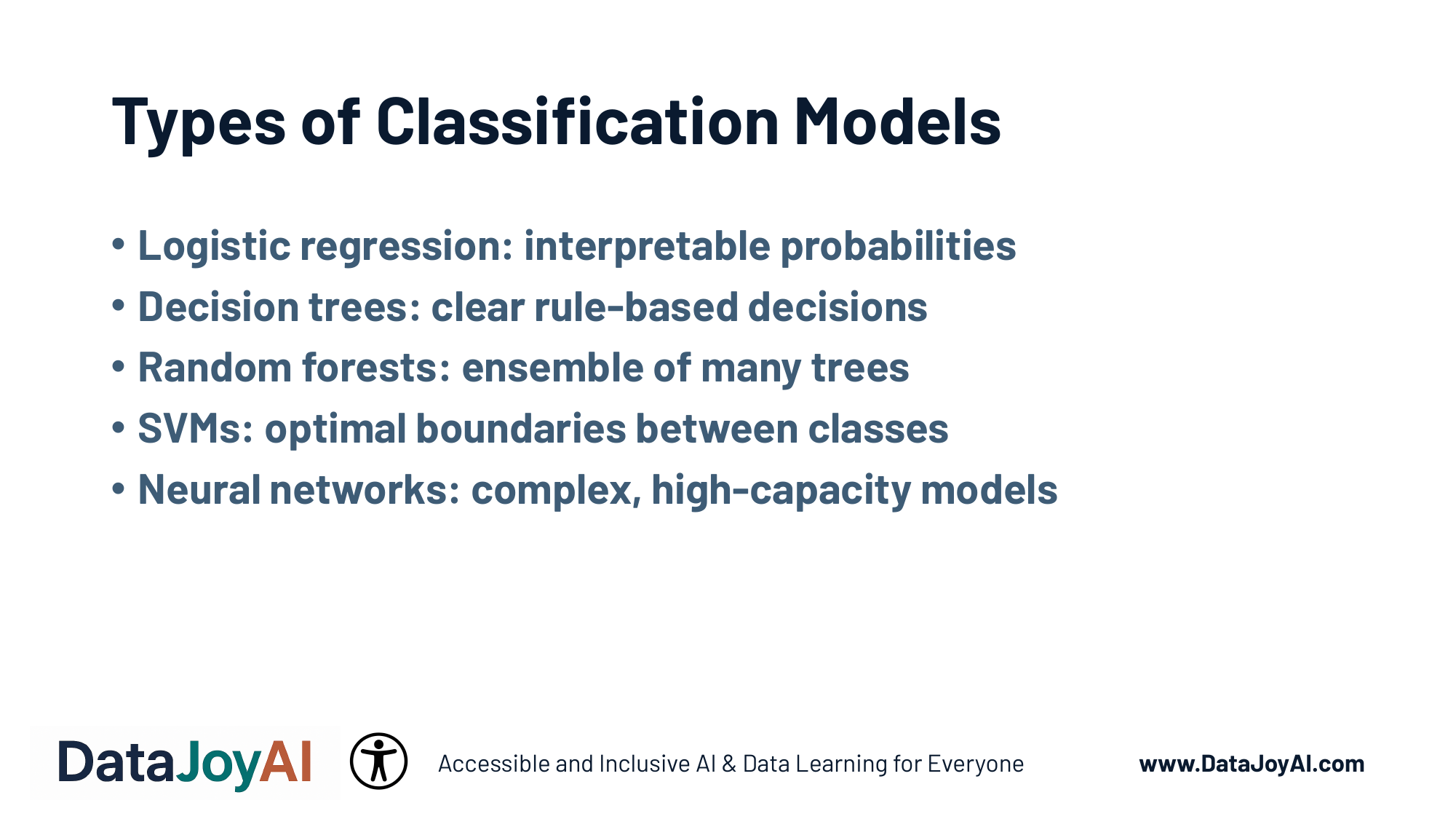

# Types of Classification Models
Logistic regression: interpretable probabilities
Decision trees: clear rule-based decisions
Random forests: ensemble of many trees
SVMs: optimal boundaries between classes
Neural networks: complex, high-capacity models